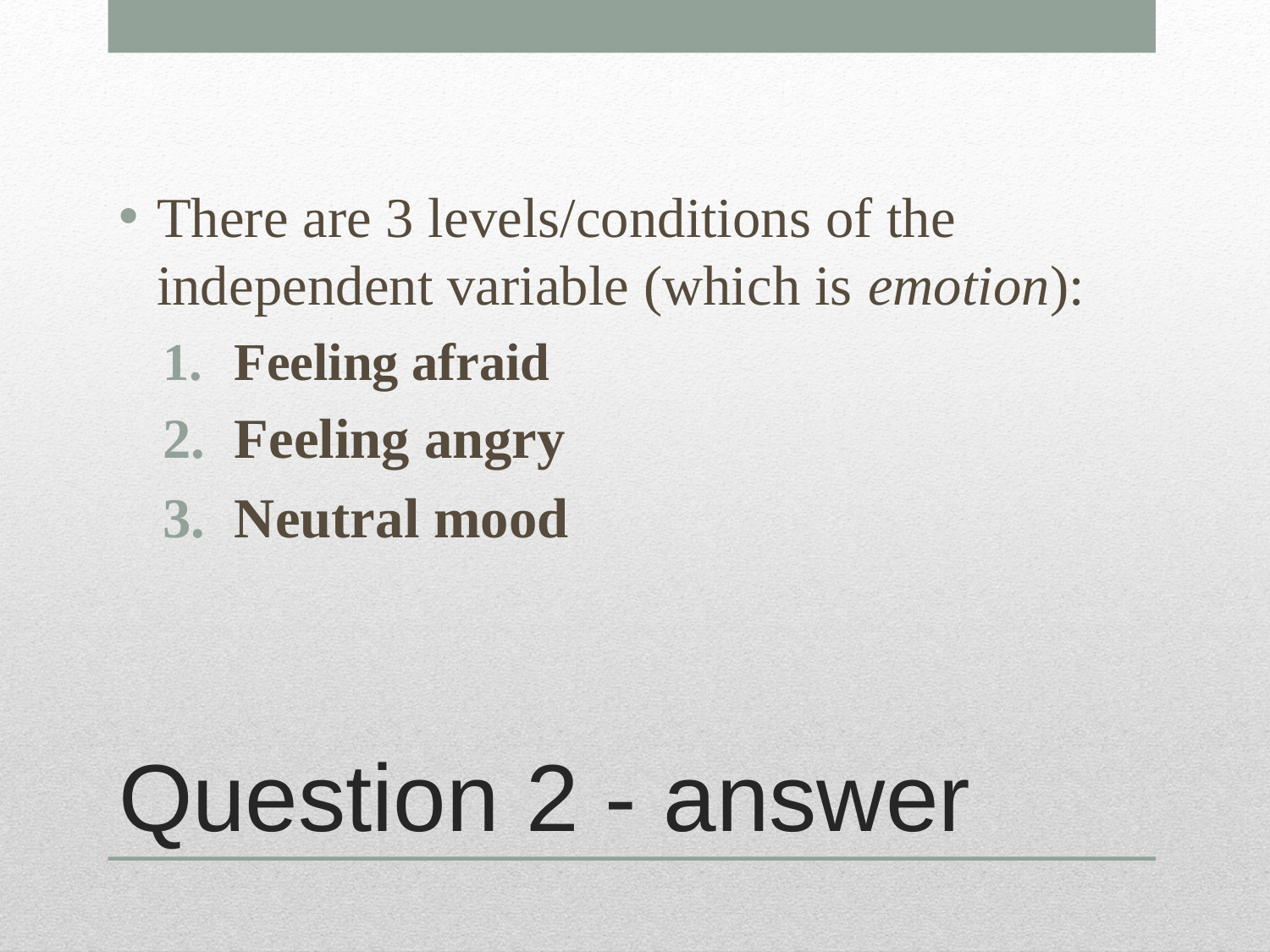

There are 3 levels/conditions of the independent variable (which is emotion):
Feeling afraid
Feeling angry
Neutral mood
# Question 2 - answer